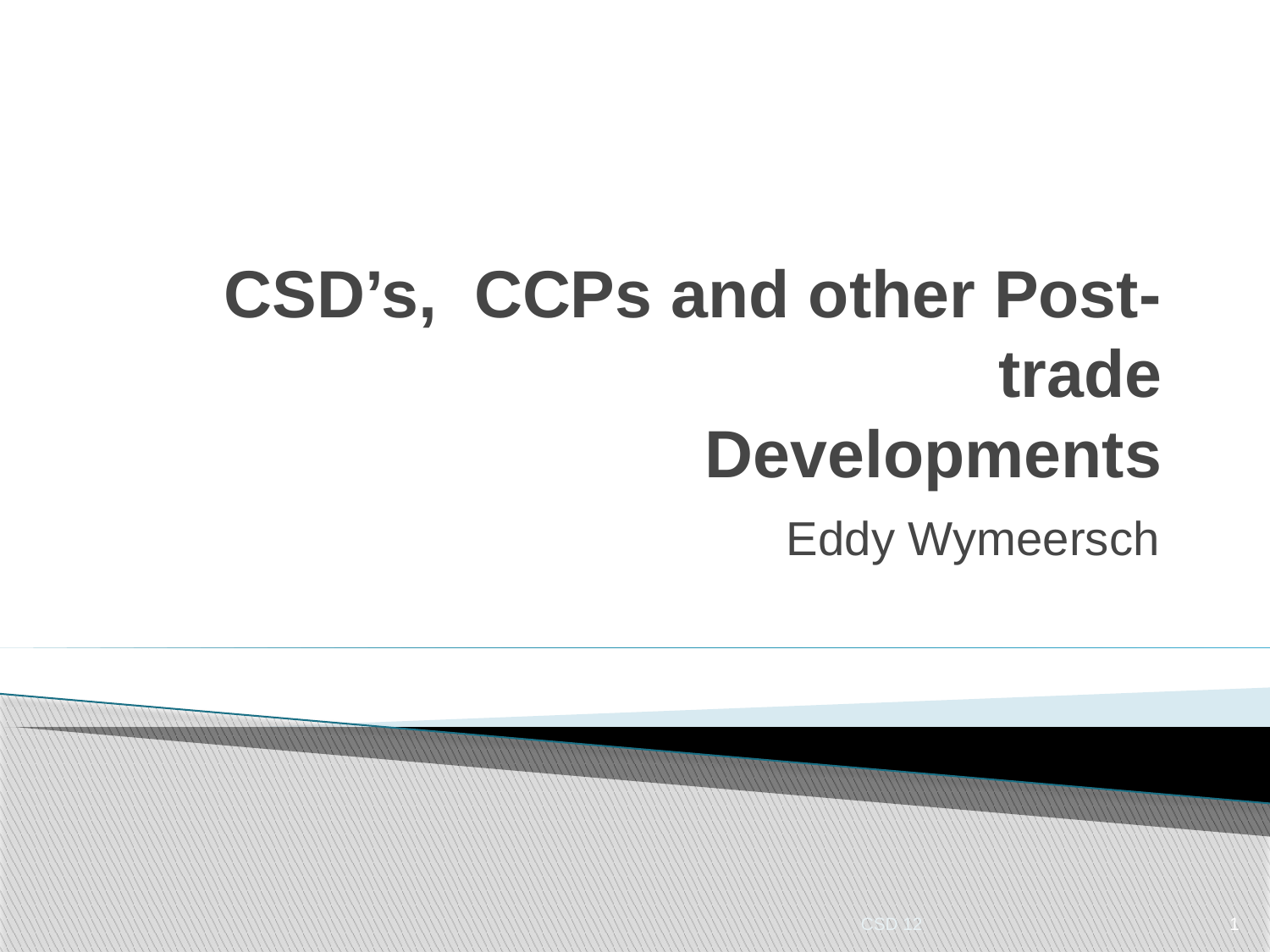

# CSD’s,  CCPs and other Post-trade Developments
Eddy Wymeersch
CSD 12
1